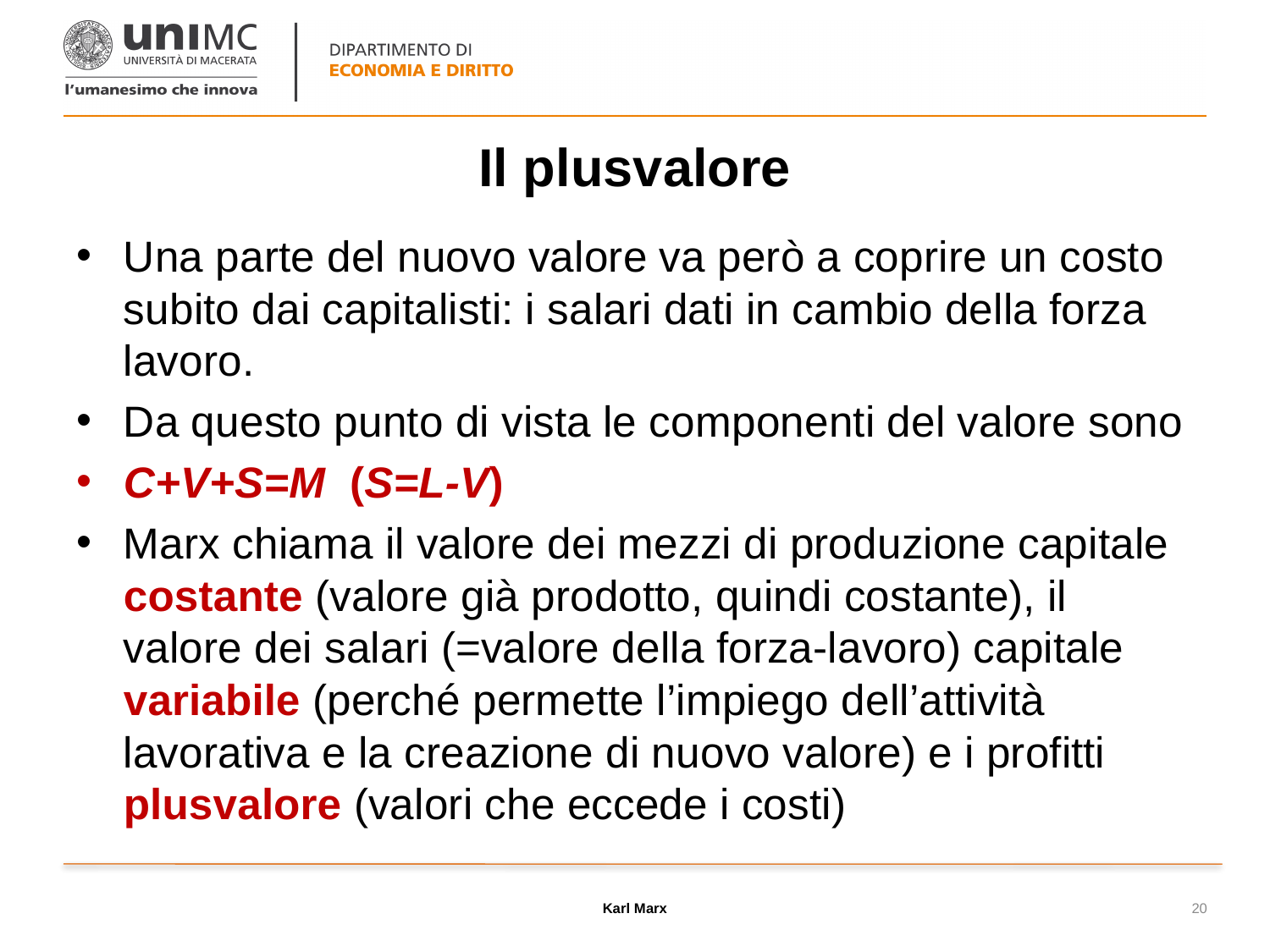

# Il plusvalore
Una parte del nuovo valore va però a coprire un costo subito dai capitalisti: i salari dati in cambio della forza lavoro.
Da questo punto di vista le componenti del valore sono
C+V+S=M  (S=L-V)
Marx chiama il valore dei mezzi di produzione capitale costante (valore già prodotto, quindi costante), il valore dei salari (=valore della forza-lavoro) capitale variabile (perché permette l’impiego dell’attività lavorativa e la creazione di nuovo valore) e i profitti plusvalore (valori che eccede i costi)
Karl Marx
20